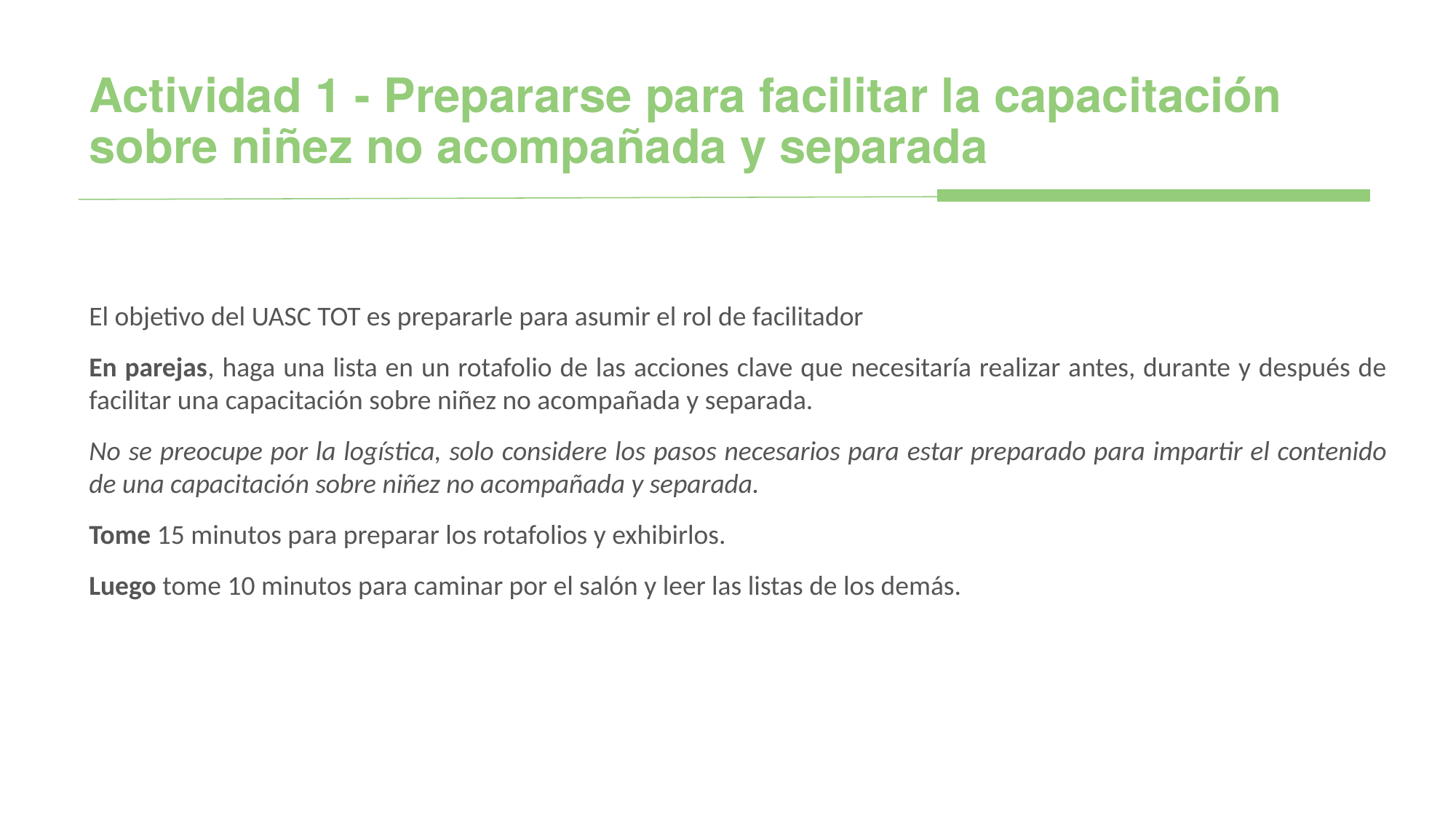

# Actividad 1 - Prepararse para facilitar la capacitación sobre niñez no acompañada y separada

El objetivo del UASC TOT es prepararle para asumir el rol de facilitador
En parejas, haga una lista en un rotafolio de las acciones clave que necesitaría realizar antes, durante y después de facilitar una capacitación sobre niñez no acompañada y separada.
No se preocupe por la logística, solo considere los pasos necesarios para estar preparado para impartir el contenido de una capacitación sobre niñez no acompañada y separada.
Tome 15 minutos para preparar los rotafolios y exhibirlos.
Luego tome 10 minutos para caminar por el salón y leer las listas de los demás.